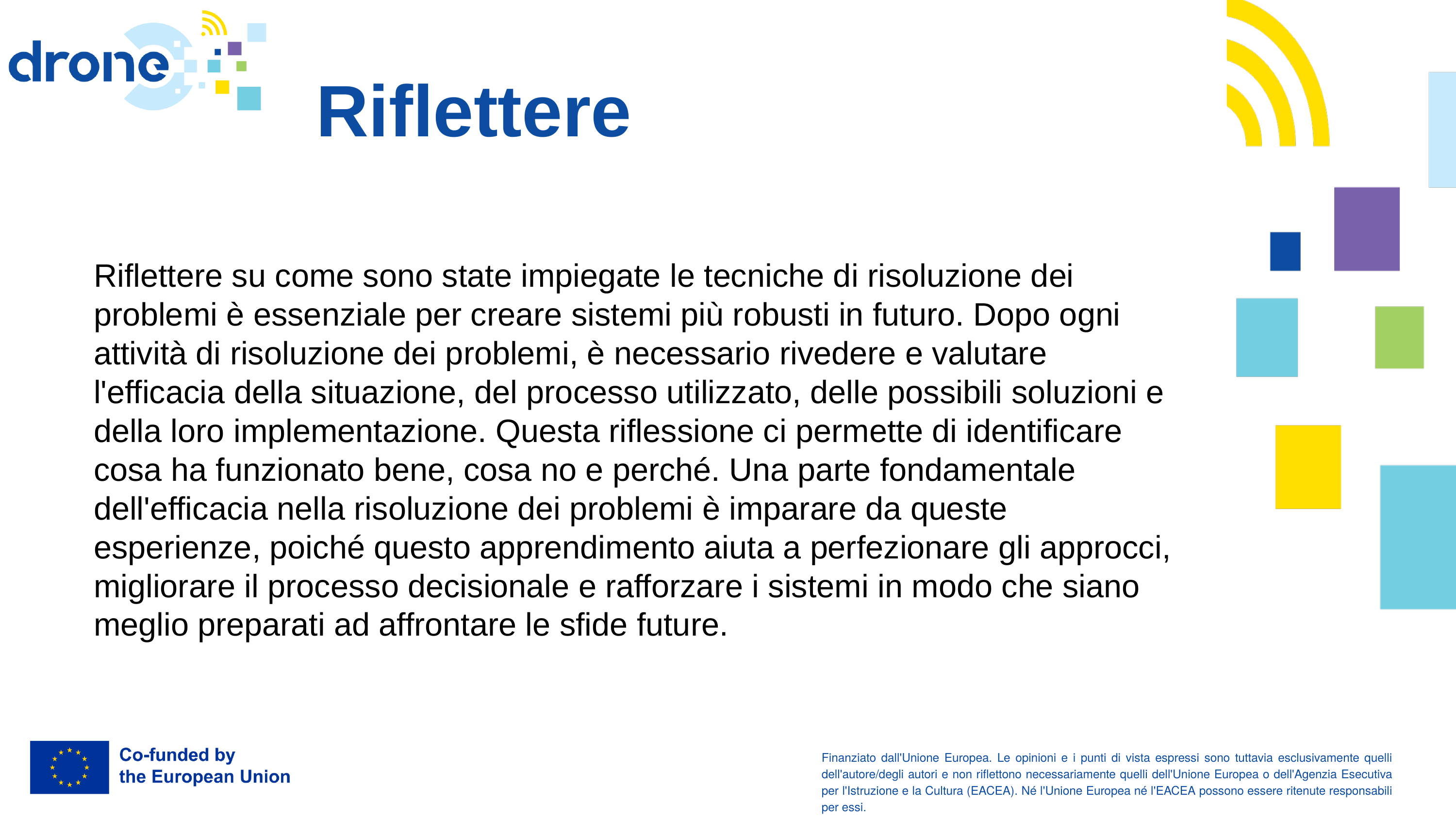

Riflettere
.
02.
Riflettere su come sono state impiegate le tecniche di risoluzione dei problemi è essenziale per creare sistemi più robusti in futuro. Dopo ogni attività di risoluzione dei problemi, è necessario rivedere e valutare l'efficacia della situazione, del processo utilizzato, delle possibili soluzioni e della loro implementazione. Questa riflessione ci permette di identificare cosa ha funzionato bene, cosa no e perché. Una parte fondamentale dell'efficacia nella risoluzione dei problemi è imparare da queste esperienze, poiché questo apprendimento aiuta a perfezionare gli approcci, migliorare il processo decisionale e rafforzare i sistemi in modo che siano meglio preparati ad affrontare le sfide future.
03.
04.

Finanziato dall'Unione Europea. Le opinioni e i punti di vista espressi sono tuttavia esclusivamente quelli dell'autore/degli autori e non riflettono necessariamente quelli dell'Unione Europea o dell'Agenzia Esecutiva per l'Istruzione e la Cultura (EACEA). Né l'Unione Europea né l'EACEA possono essere ritenute responsabili per essi.